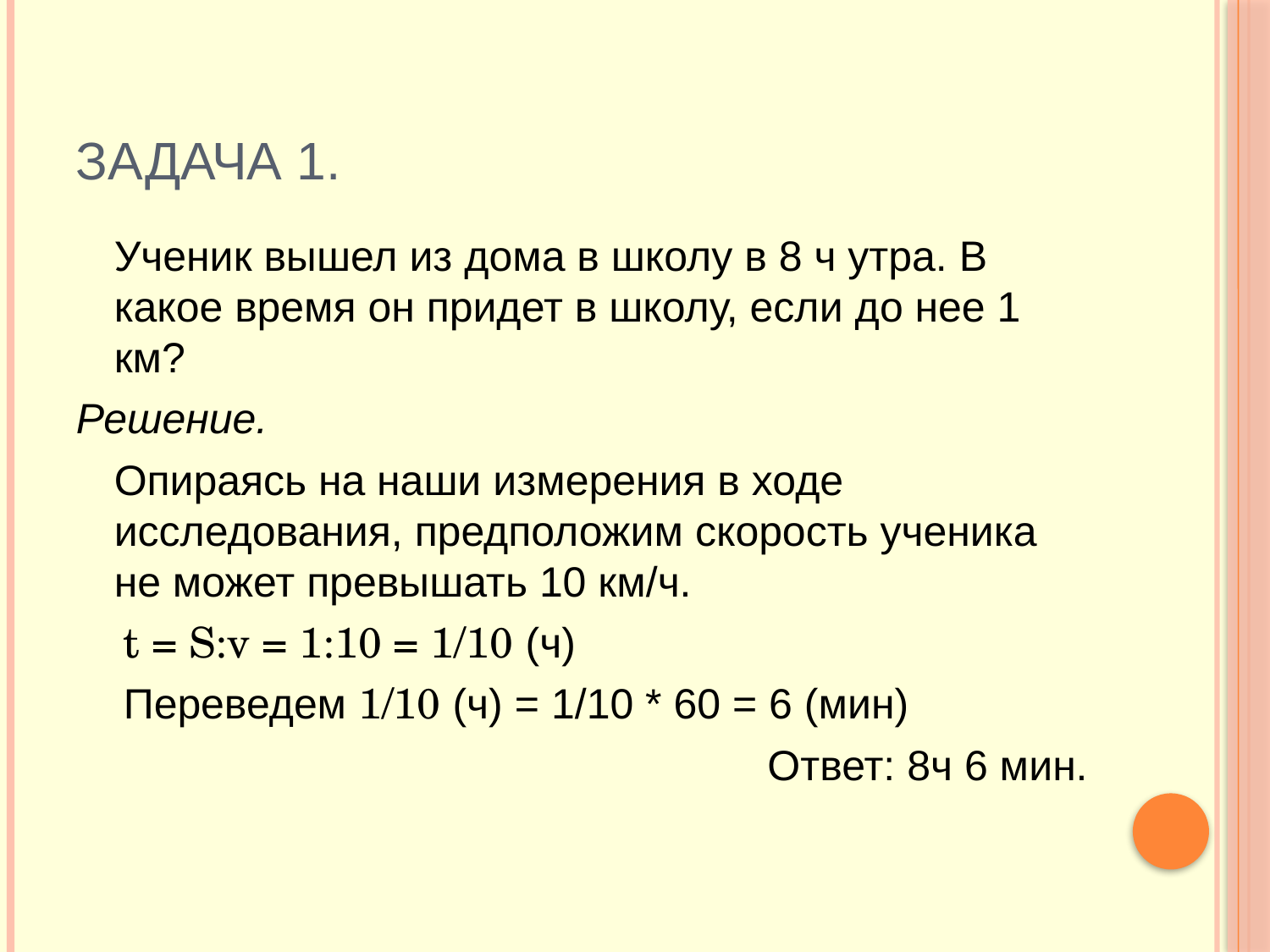

# Задача 1.
	Ученик вышел из дома в школу в 8 ч утра. В какое время он придет в школу, если до нее 1 км?
Решение.
	Опираясь на наши измерения в ходе исследования, предположим скорость ученика не может превышать 10 км/ч.
    t = S:v = 1:10 = 1/10 (ч)
    Переведем 1/10 (ч) = 1/10 * 60 = 6 (мин)
Ответ: 8ч 6 мин.